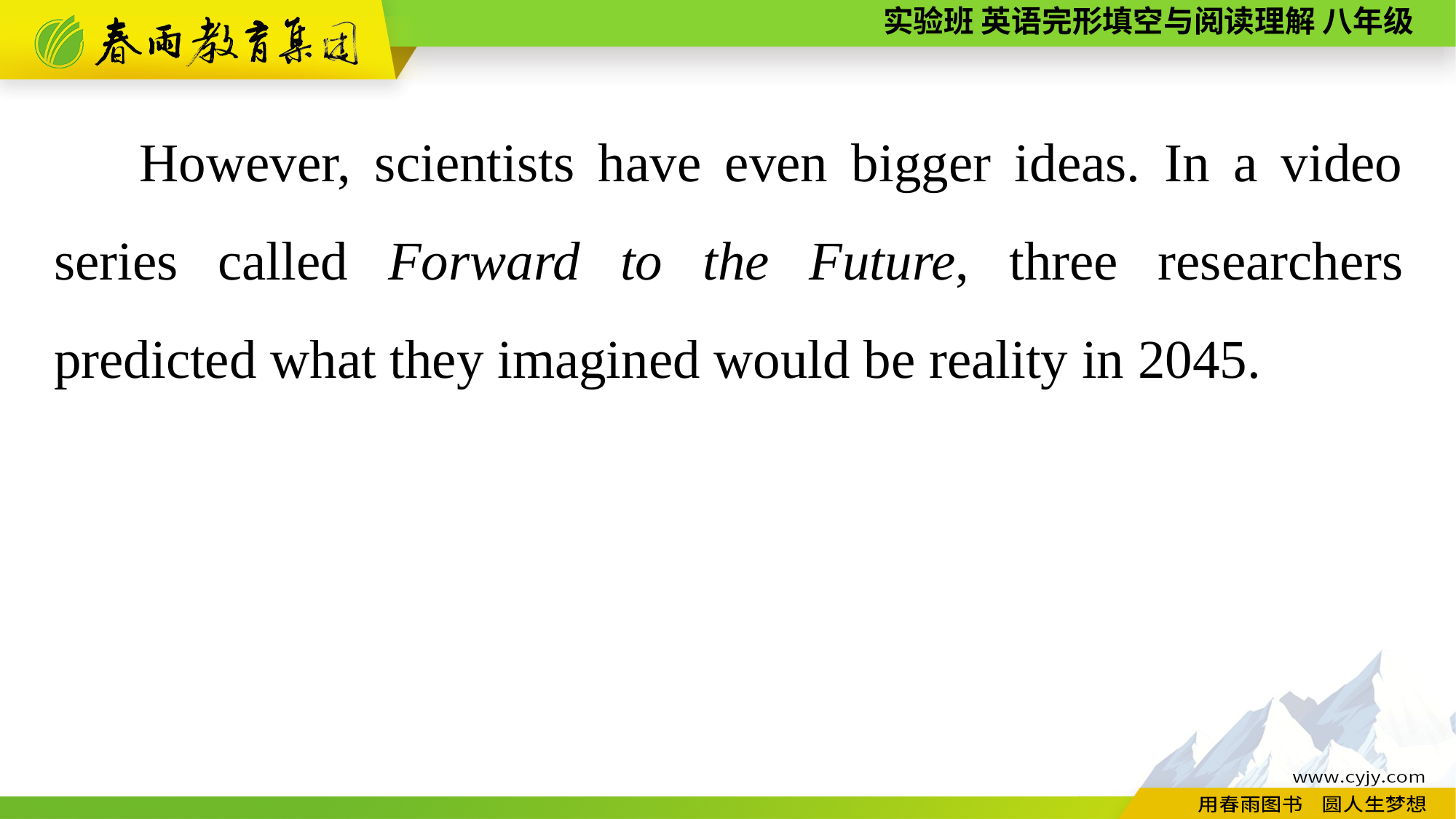

However, scientists have even bigger ideas. In a video series called Forward to the Future, three researchers predicted what they imagined would be reality in 2045.